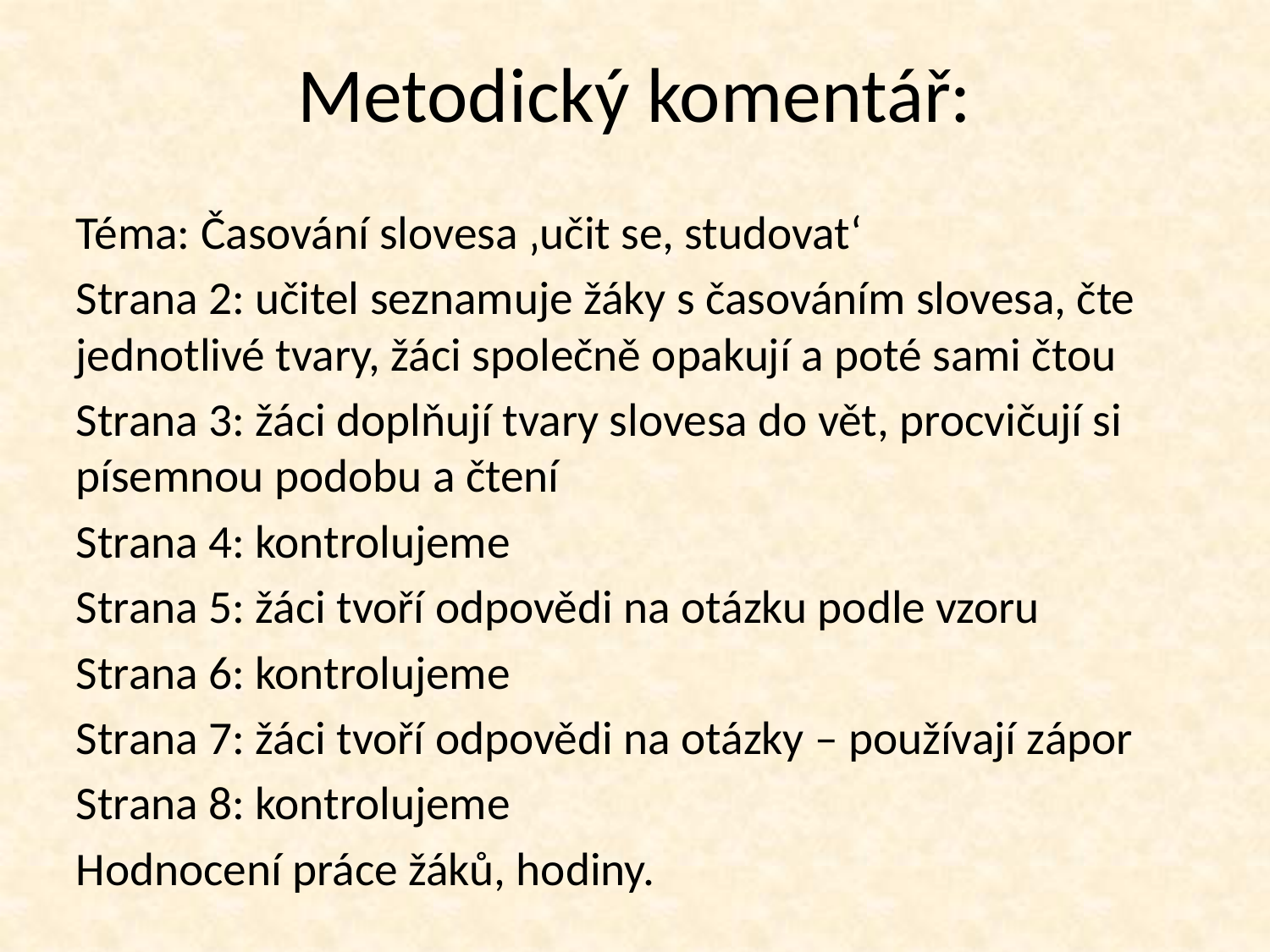

Metodický komentář:
Téma: Časování slovesa ‚učit se, studovat‘
Strana 2: učitel seznamuje žáky s časováním slovesa, čte jednotlivé tvary, žáci společně opakují a poté sami čtou
Strana 3: žáci doplňují tvary slovesa do vět, procvičují si písemnou podobu a čtení
Strana 4: kontrolujeme
Strana 5: žáci tvoří odpovědi na otázku podle vzoru
Strana 6: kontrolujeme
Strana 7: žáci tvoří odpovědi na otázky – používají zápor
Strana 8: kontrolujeme
Hodnocení práce žáků, hodiny.